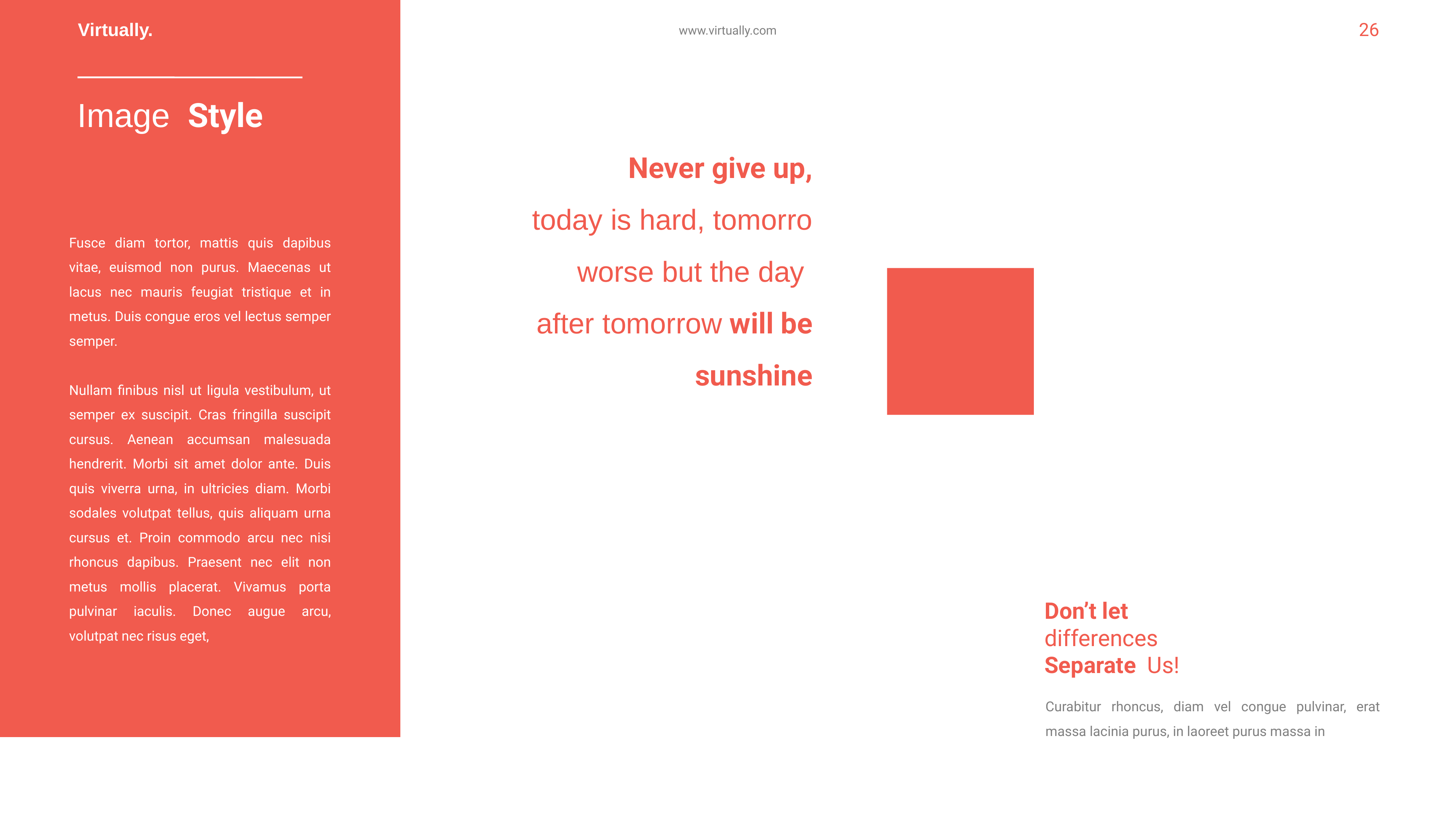

Virtually.
26
www.virtually.com

Image  Style

Never give up,
today is hard, tomorro worse but the day
after tomorrow will be sunshine
Fusce diam tortor, mattis quis dapibus vitae, euismod non purus. Maecenas ut lacus nec mauris feugiat tristique et in metus. Duis congue eros vel lectus semper semper.

Nullam finibus nisl ut ligula vestibulum, ut semper ex suscipit. Cras fringilla suscipit cursus. Aenean accumsan malesuada hendrerit. Morbi sit amet dolor ante. Duis quis viverra urna, in ultricies diam. Morbi sodales volutpat tellus, quis aliquam urna cursus et. Proin commodo arcu nec nisi rhoncus dapibus. Praesent nec elit non metus mollis placerat. Vivamus porta pulvinar iaculis. Donec augue arcu, volutpat nec risus eget,

Don’t let differences
Separate  Us!
Curabitur rhoncus, diam vel congue pulvinar, erat massa lacinia purus, in laoreet purus massa in